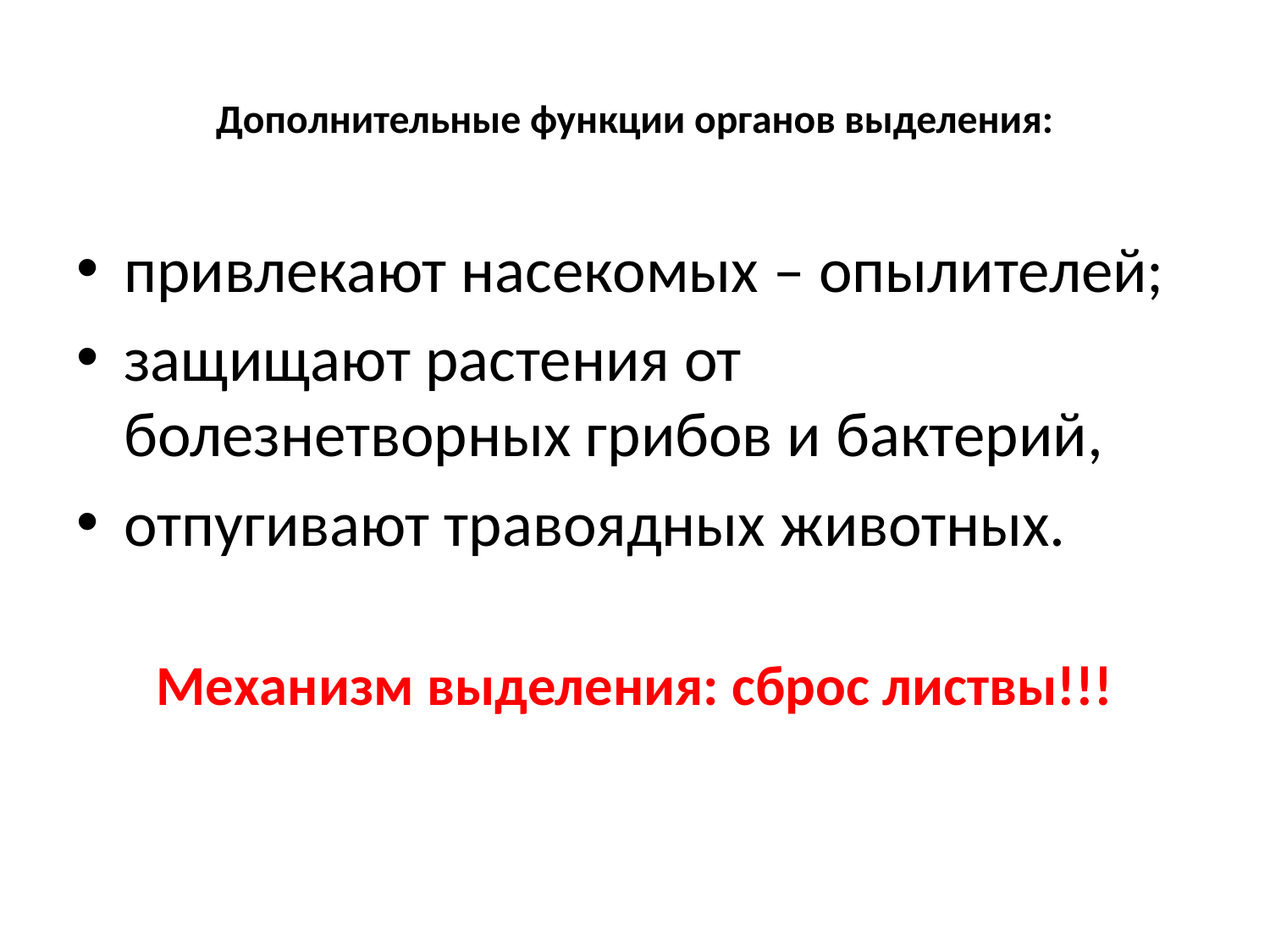

# Дополнительные функции органов выделения:
привлекают насекомых – опылителей;
защищают растения от болезнетворных грибов и бактерий,
отпугивают травоядных животных.

Механизм выделения: сброс листвы!!!